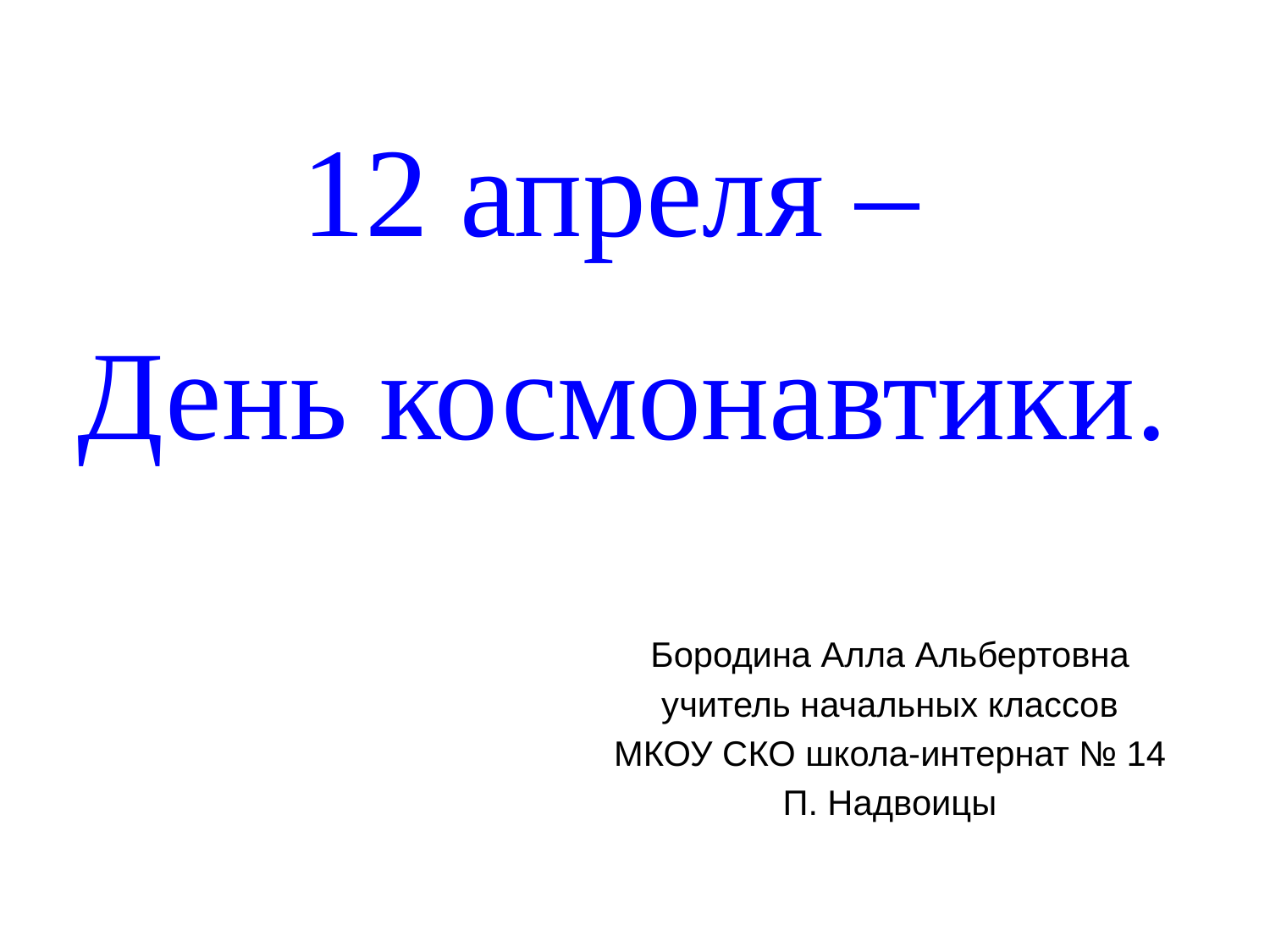

# 12 апреля –
День космонавтики.
Бородина Алла Альбертовна
учитель начальных классов
МКОУ СКО школа-интернат № 14
П. Надвоицы